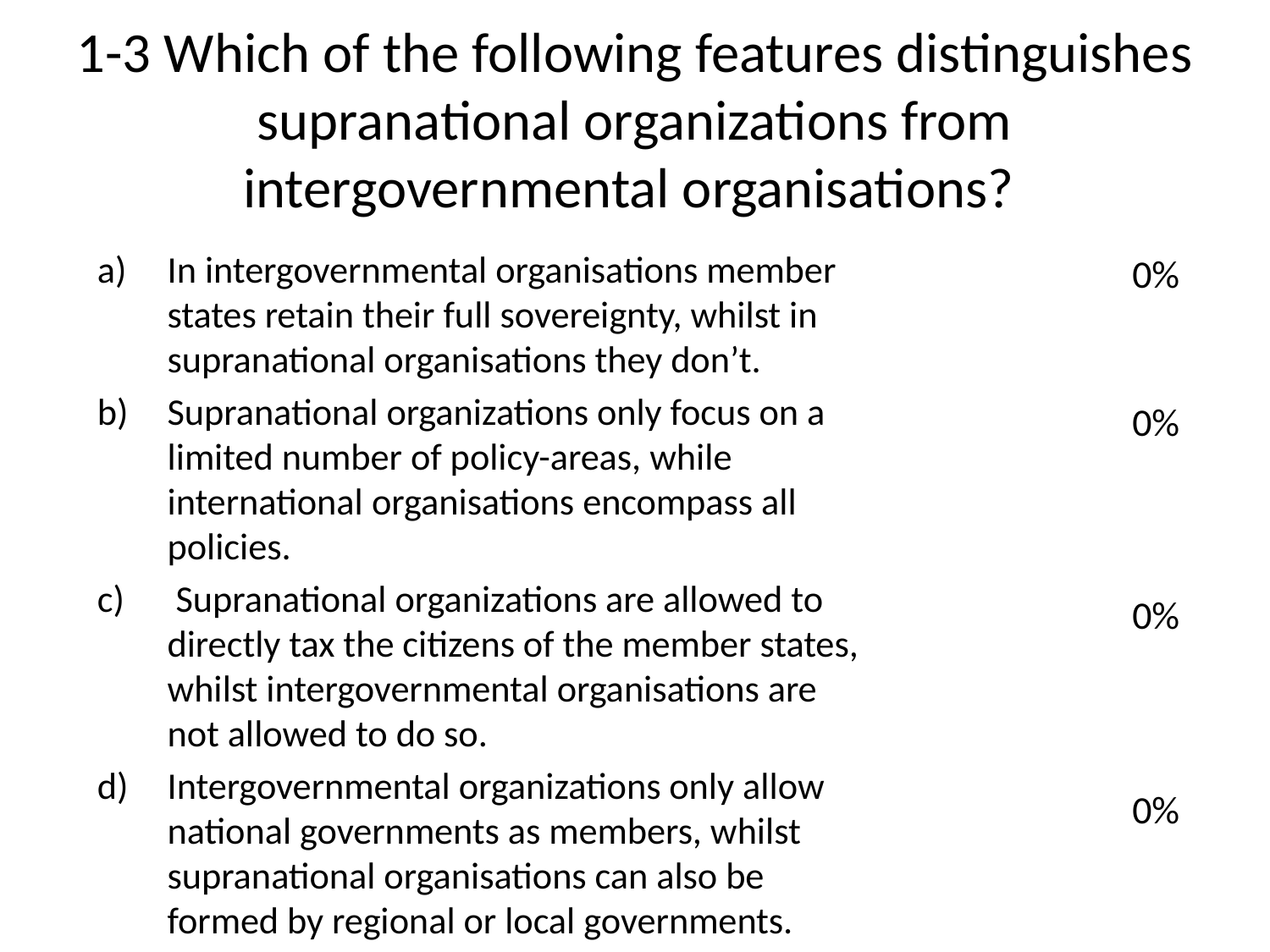

# 1-3 Which of the following features distinguishes supranational organizations from intergovernmental organisations?
In intergovernmental organisations member states retain their full sovereignty, whilst in supranational organisations they don’t.
Supranational organizations only focus on a limited number of policy-areas, while international organisations encompass all policies.
 Supranational organizations are allowed to directly tax the citizens of the member states, whilst intergovernmental organisations are not allowed to do so.
Intergovernmental organizations only allow national governments as members, whilst supranational organisations can also be formed by regional or local governments.
0%
0%
0%
0%